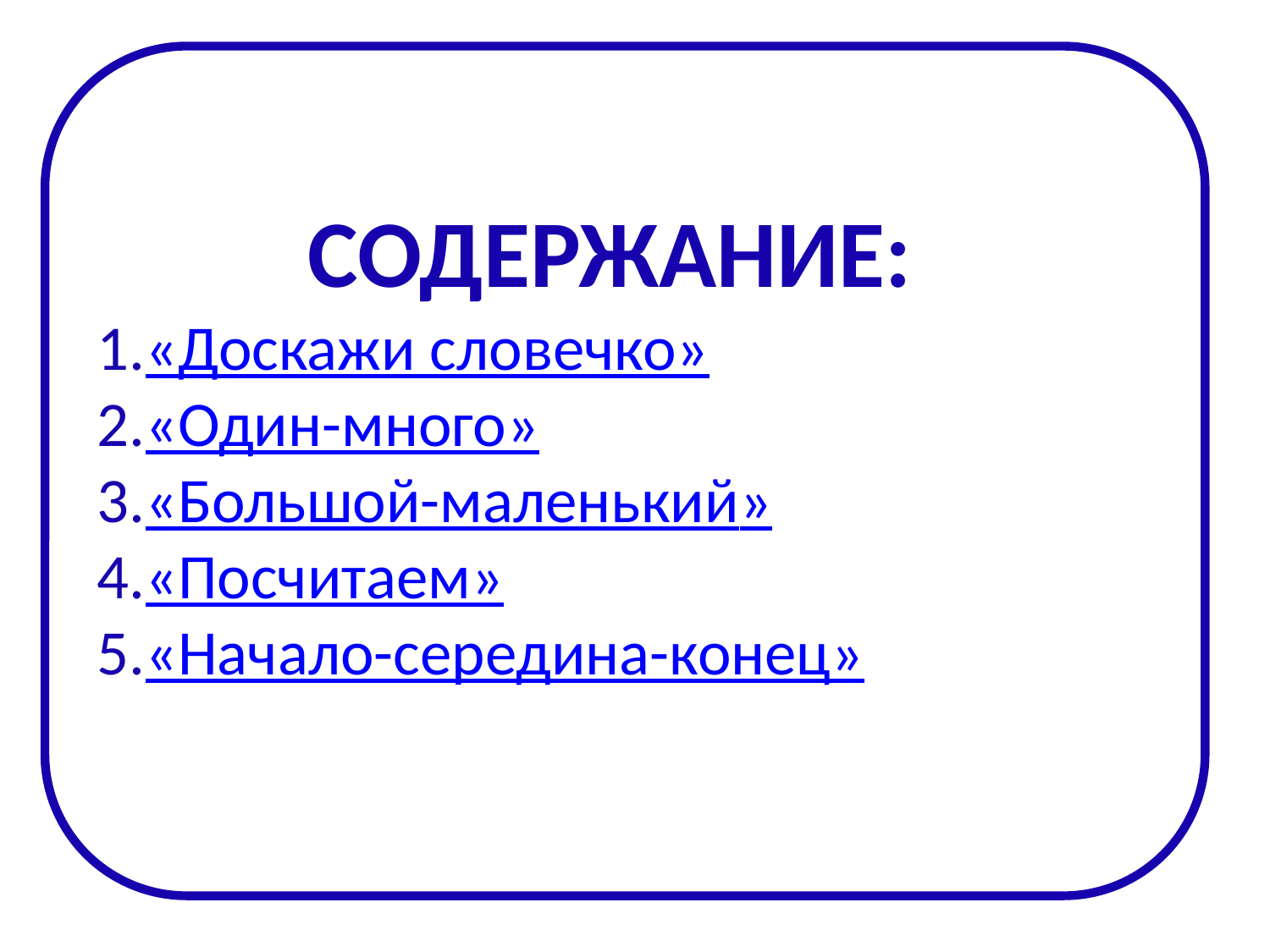

СОДЕРЖАНИЕ:
«Доскажи словечко»
«Один-много»
«Большой-маленький»
«Посчитаем»
«Начало-середина-конец»